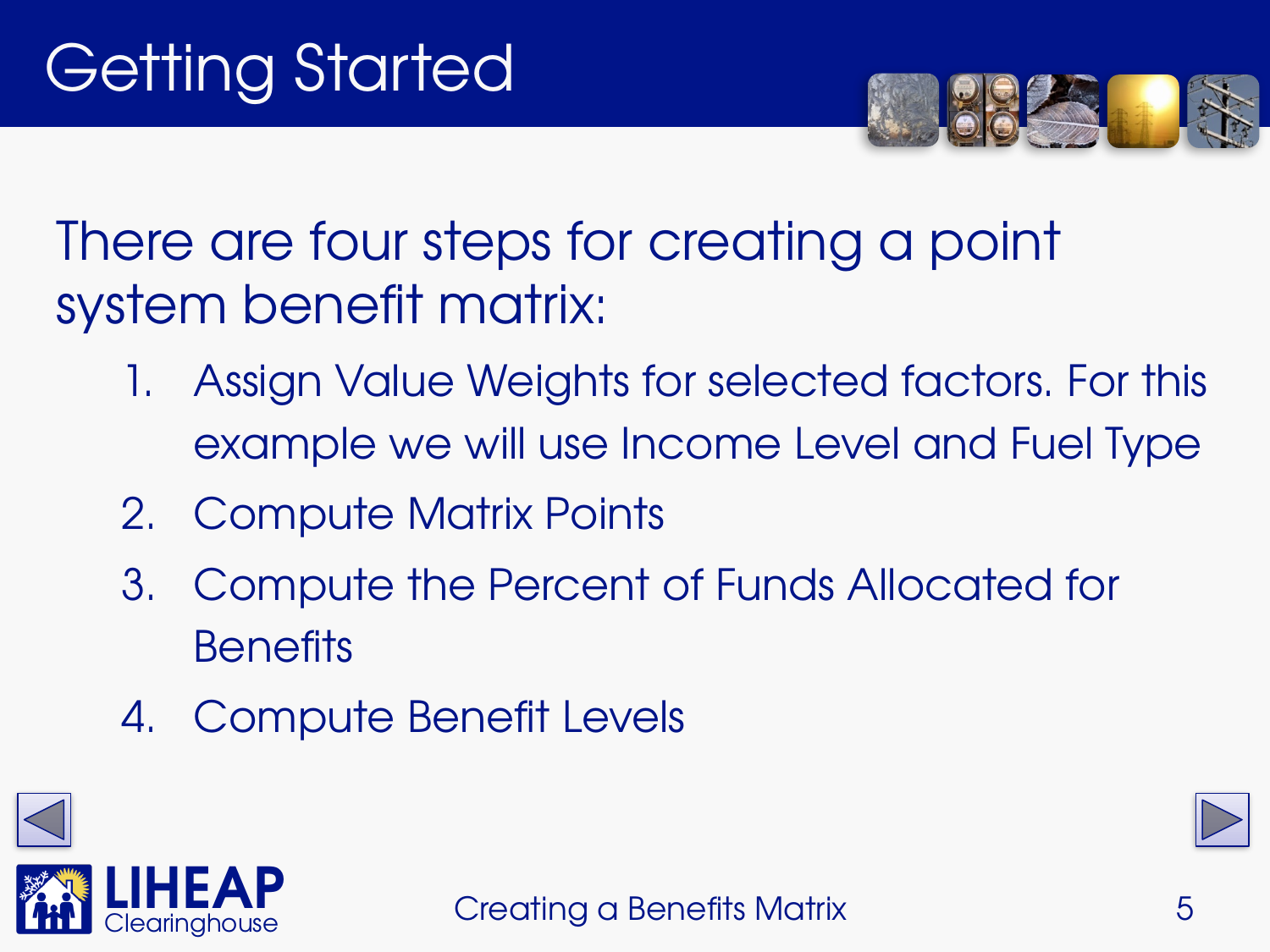

# Getting Started
There are four steps for creating a point system benefit matrix:
Assign Value Weights for selected factors. For this example we will use Income Level and Fuel Type
Compute Matrix Points
Compute the Percent of Funds Allocated for Benefits
Compute Benefit Levels

Creating a Benefits Matrix
5